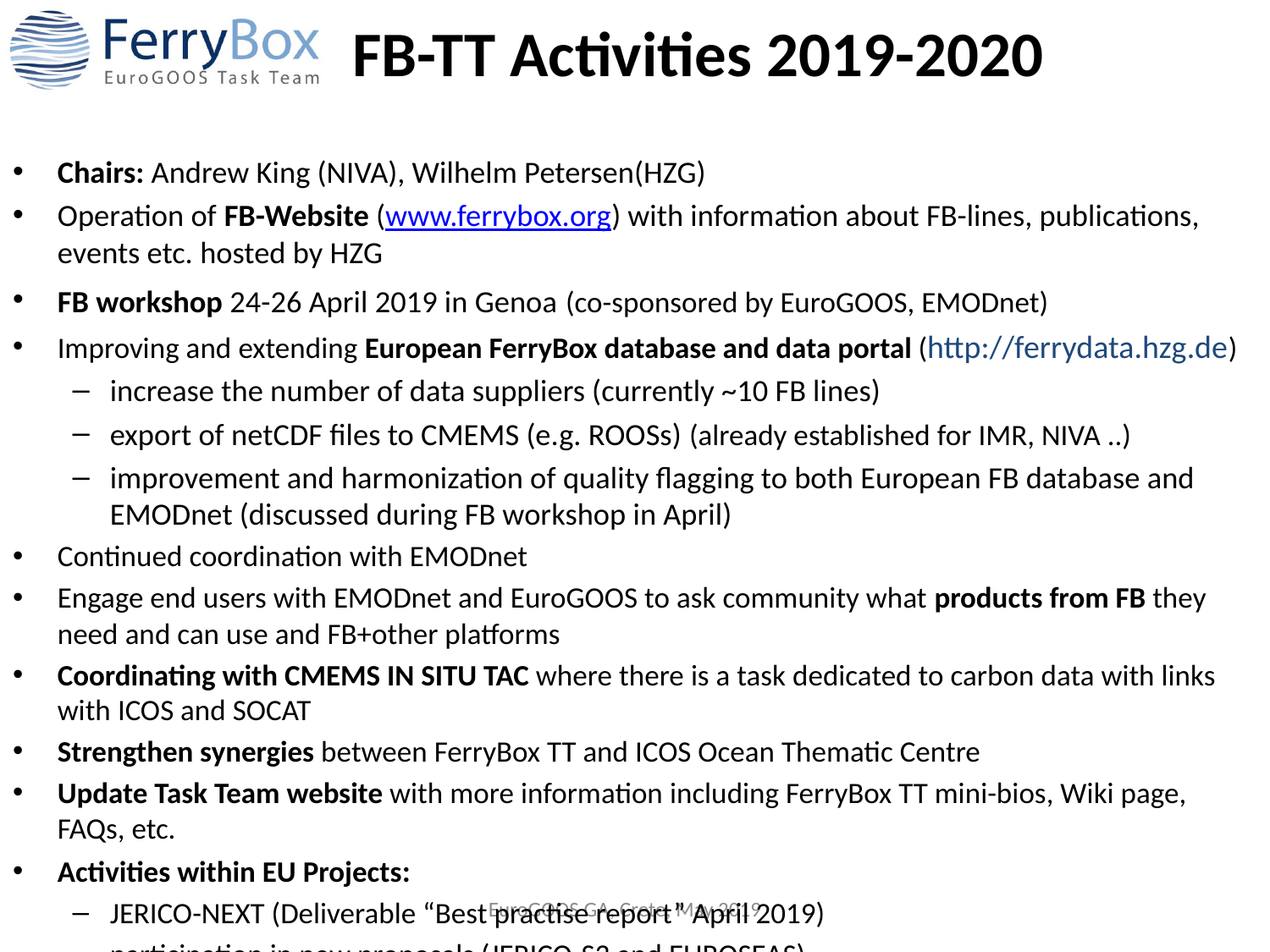

# FB-TT Activities 2019-2020
Chairs: Andrew King (NIVA), Wilhelm Petersen(HZG)
Operation of FB-Website (www.ferrybox.org) with information about FB-lines, publications, events etc. hosted by HZG
FB workshop 24-26 April 2019 in Genoa (co-sponsored by EuroGOOS, EMODnet)
Improving and extending European FerryBox database and data portal (http://ferrydata.hzg.de)
increase the number of data suppliers (currently ~10 FB lines)
export of netCDF files to CMEMS (e.g. ROOSs) (already established for IMR, NIVA ..)
improvement and harmonization of quality flagging to both European FB database and EMODnet (discussed during FB workshop in April)
Continued coordination with EMODnet
Engage end users with EMODnet and EuroGOOS to ask community what products from FB they need and can use and FB+other platforms
Coordinating with CMEMS IN SITU TAC where there is a task dedicated to carbon data with links with ICOS and SOCAT
Strengthen synergies between FerryBox TT and ICOS Ocean Thematic Centre
Update Task Team website with more information including FerryBox TT mini-bios, Wiki page, FAQs, etc.
Activities within EU Projects:
JERICO-NEXT (Deliverable “Best practise report” April 2019)
participation in new proposals (JERICO-S3 and EUROSEAS)